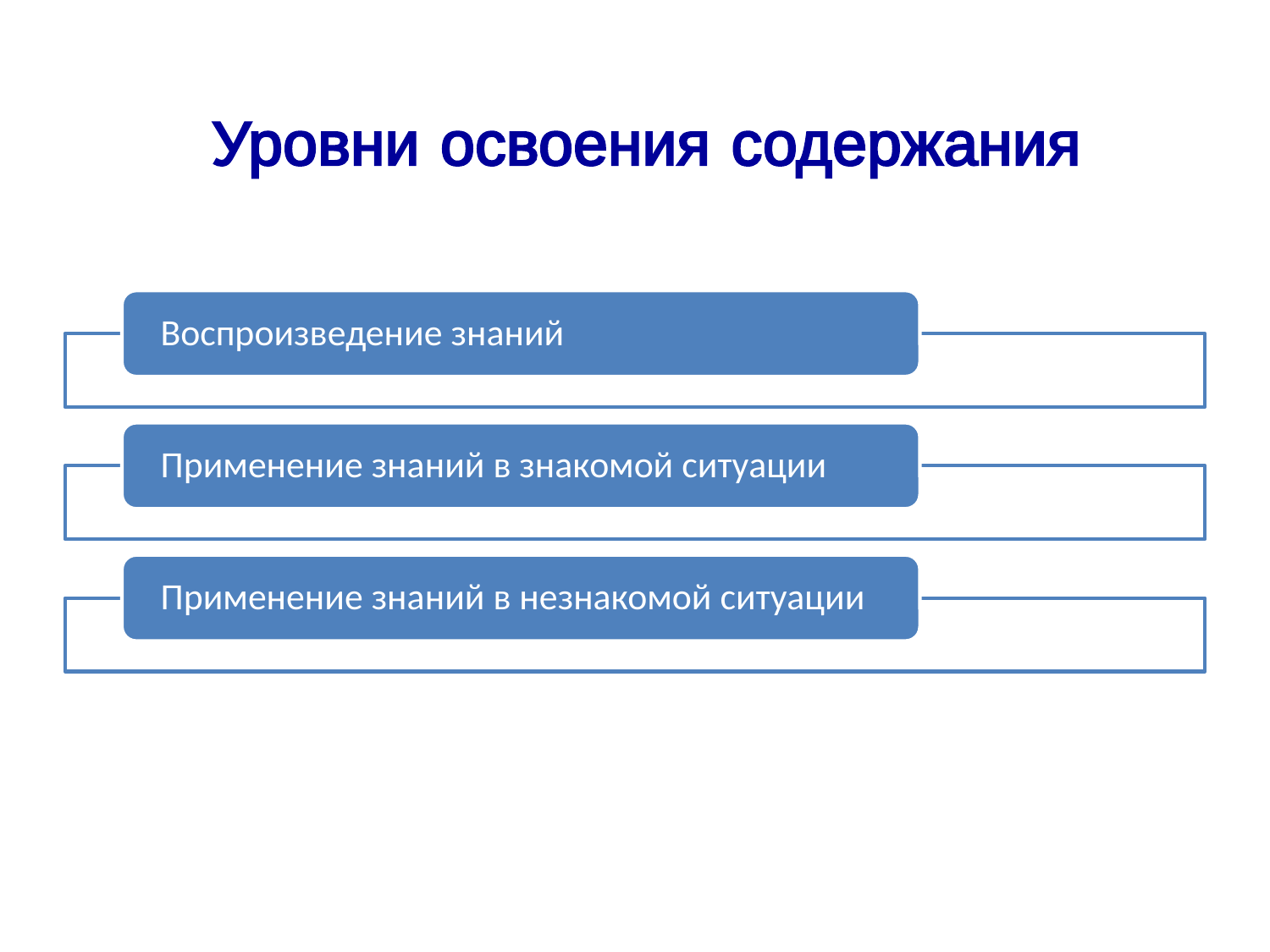

Воспроизведение знаний
Применение знаний в знакомой ситуации
Применение знаний в незнакомой ситуации
# Уровни освоения содержания